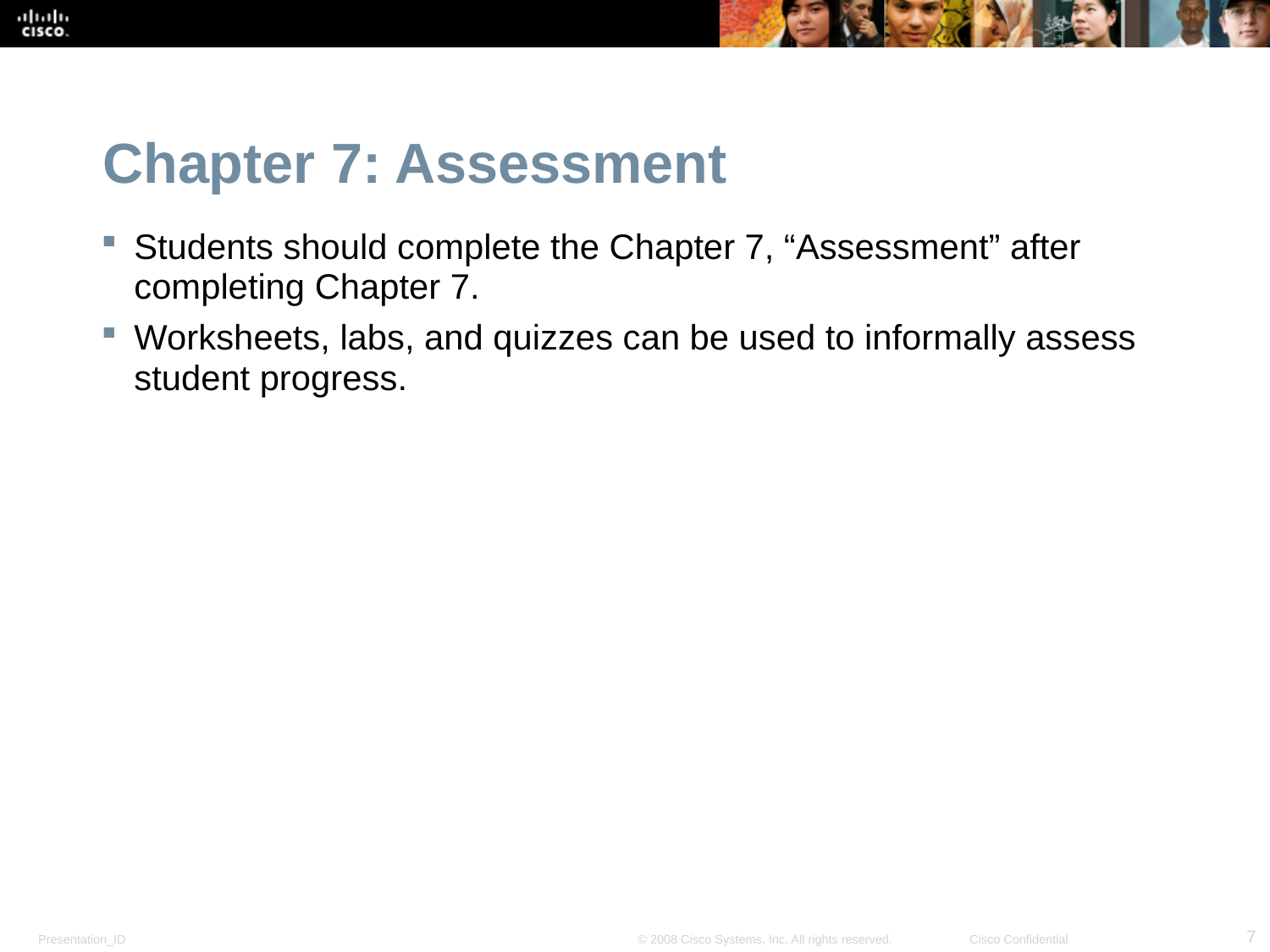

Chapter 7: Assessment
Students should complete the Chapter 7, “Assessment” after completing Chapter 7.
Worksheets, labs, and quizzes can be used to informally assess student progress.